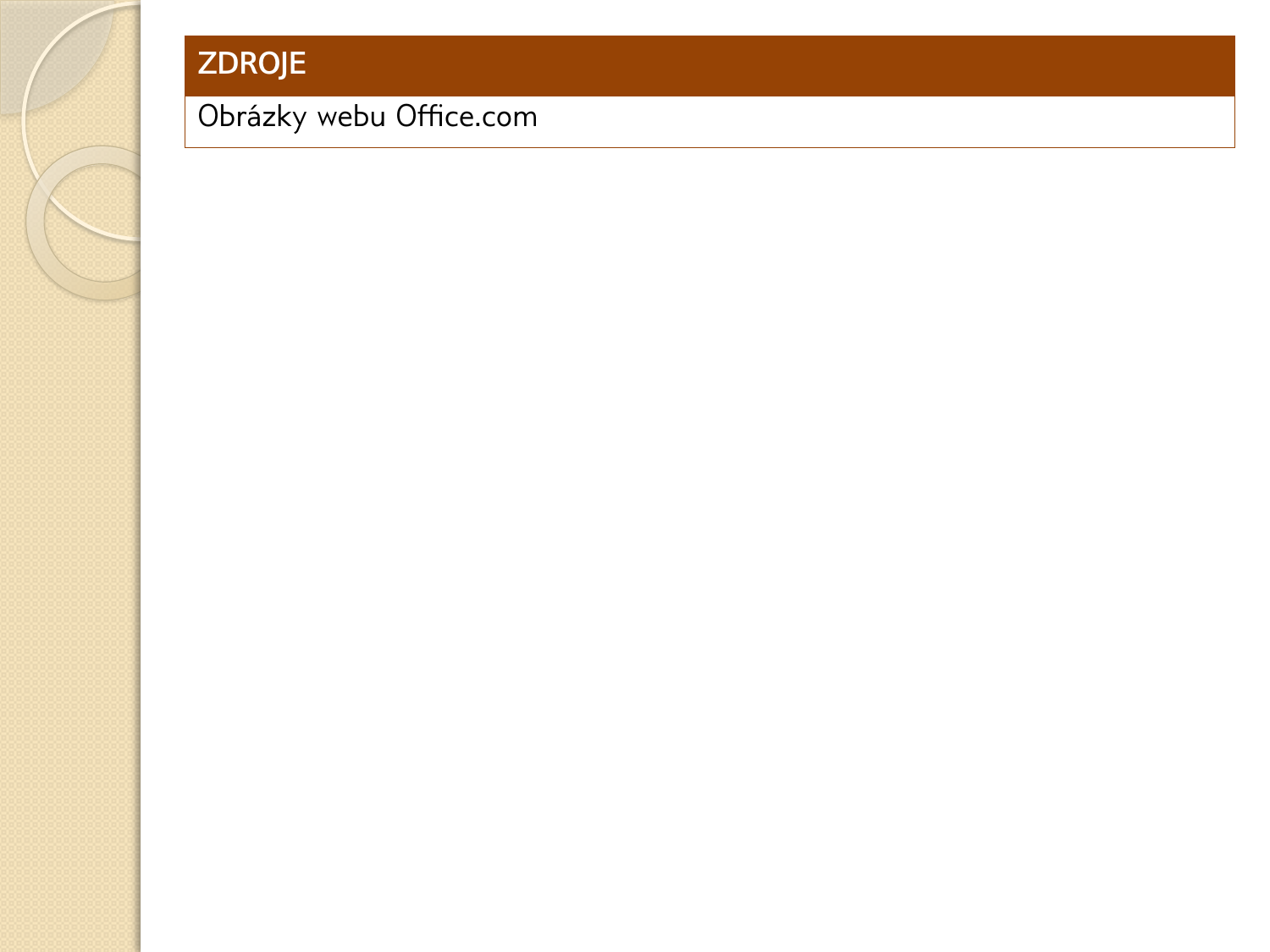

| ZDROJE |
| --- |
| Obrázky webu Office.com |